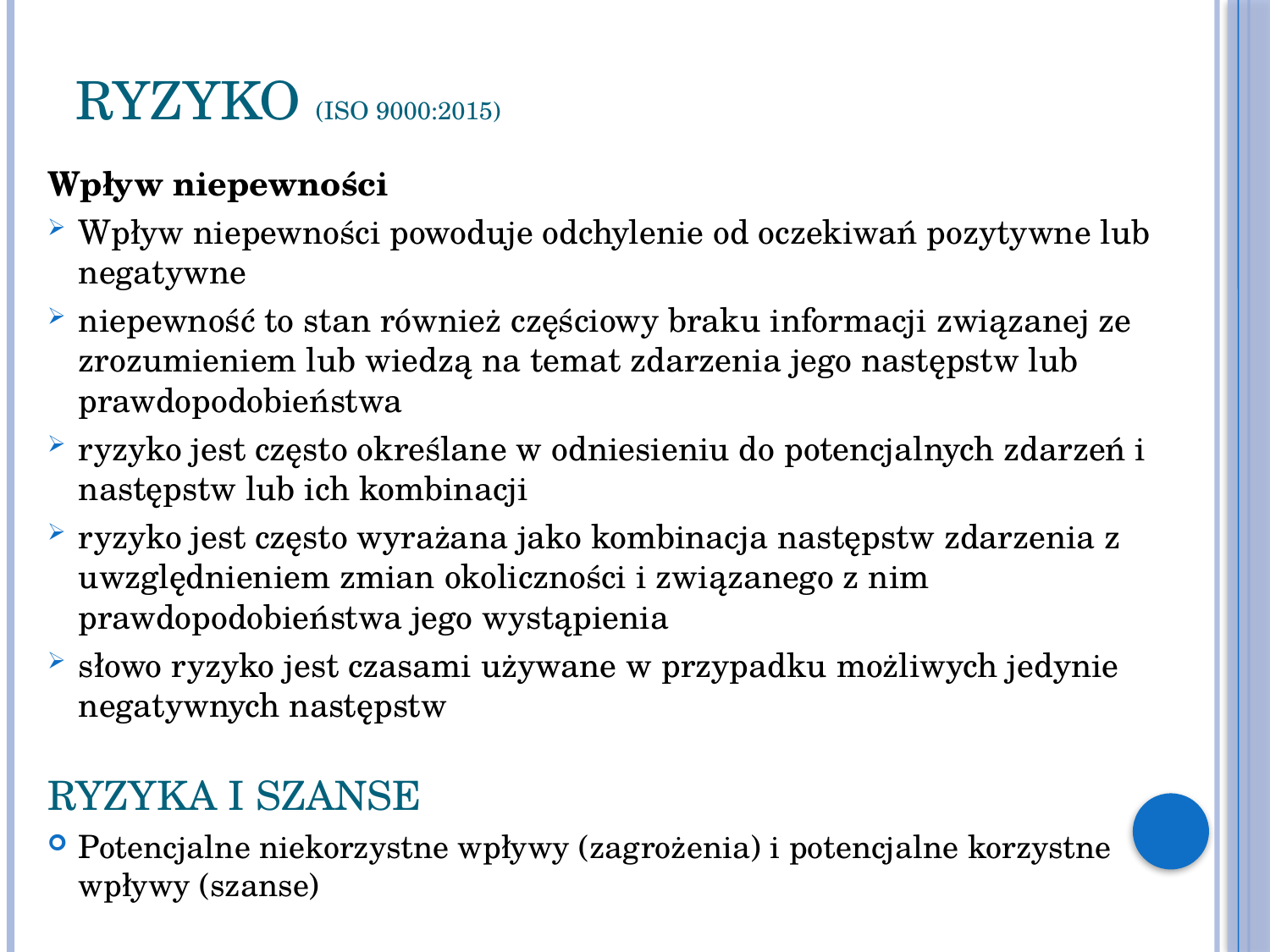

# Ryzyko (ISO 9000:2015)
Wpływ niepewności
Wpływ niepewności powoduje odchylenie od oczekiwań pozytywne lub negatywne
niepewność to stan również częściowy braku informacji związanej ze zrozumieniem lub wiedzą na temat zdarzenia jego następstw lub prawdopodobieństwa
ryzyko jest często określane w odniesieniu do potencjalnych zdarzeń i następstw lub ich kombinacji
ryzyko jest często wyrażana jako kombinacja następstw zdarzenia z uwzględnieniem zmian okoliczności i związanego z nim prawdopodobieństwa jego wystąpienia
słowo ryzyko jest czasami używane w przypadku możliwych jedynie negatywnych następstw

Ryzyka i szanse
Potencjalne niekorzystne wpływy (zagrożenia) i potencjalne korzystne wpływy (szanse)